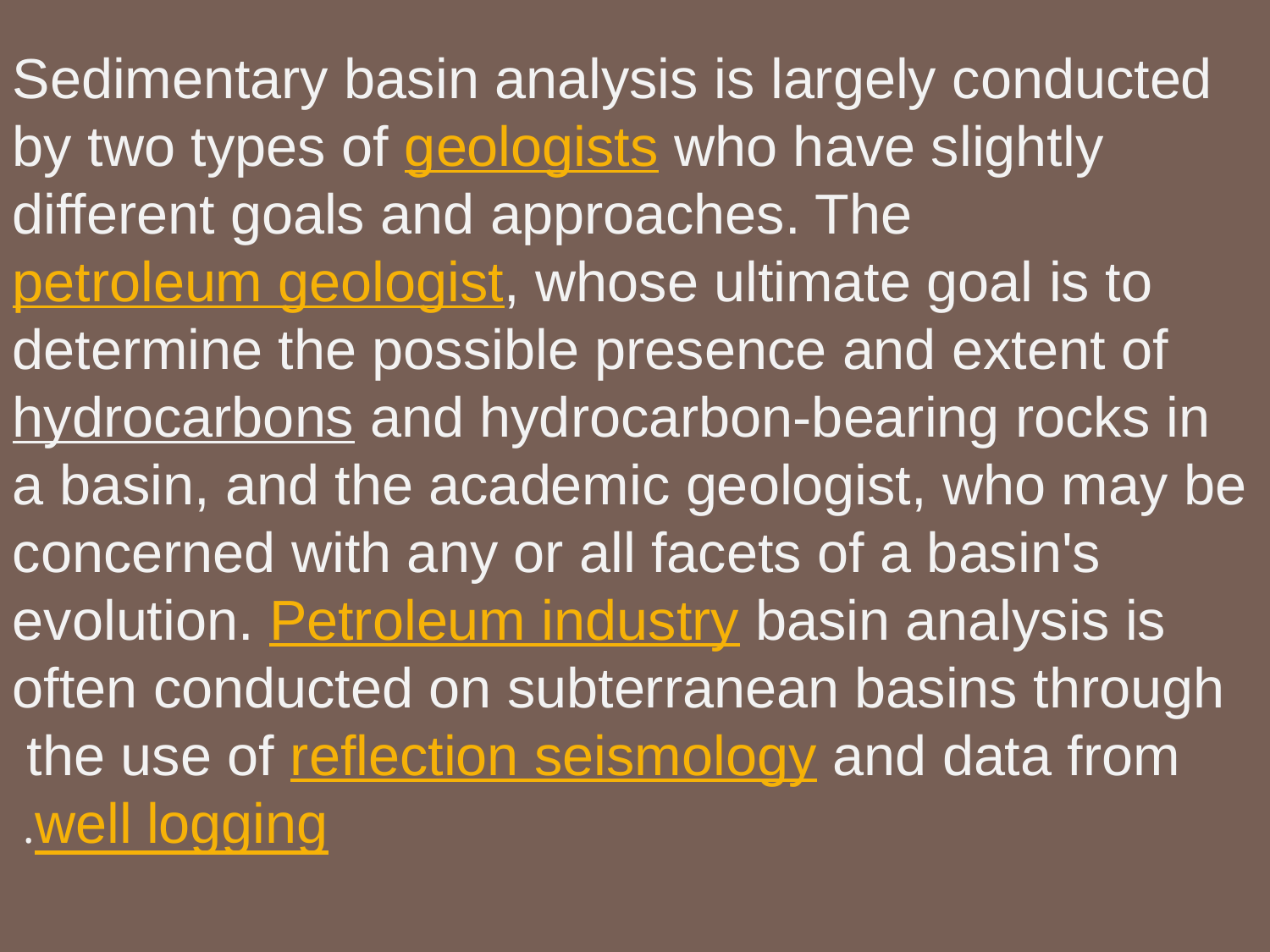

Sedimentary basin analysis is largely conducted by two types of geologists who have slightly different goals and approaches. The petroleum geologist, whose ultimate goal is to determine the possible presence and extent of hydrocarbons and hydrocarbon-bearing rocks in a basin, and the academic geologist, who may be concerned with any or all facets of a basin's evolution. Petroleum industry basin analysis is often conducted on subterranean basins through the use of reflection seismology and data from well logging.